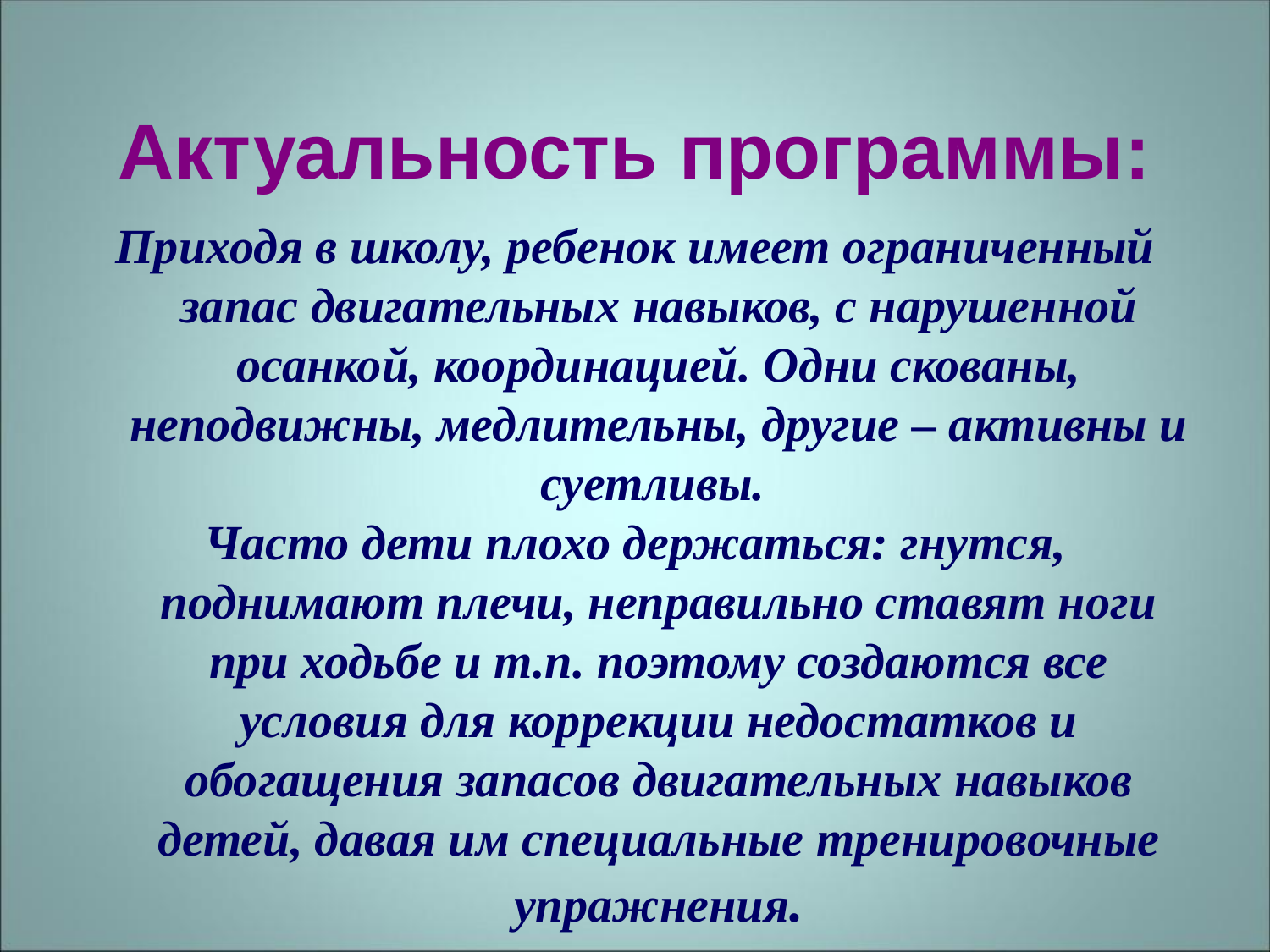

# Актуальность программы:
Приходя в школу, ребенок имеет ограниченный запас двигательных навыков, с нарушенной осанкой, координацией. Одни скованы, неподвижны, медлительны, другие – активны и суетливы.
Часто дети плохо держаться: гнутся, поднимают плечи, неправильно ставят ноги при ходьбе и т.п. поэтому создаются все условия для коррекции недостатков и обогащения запасов двигательных навыков детей, давая им специальные тренировочные упражнения.